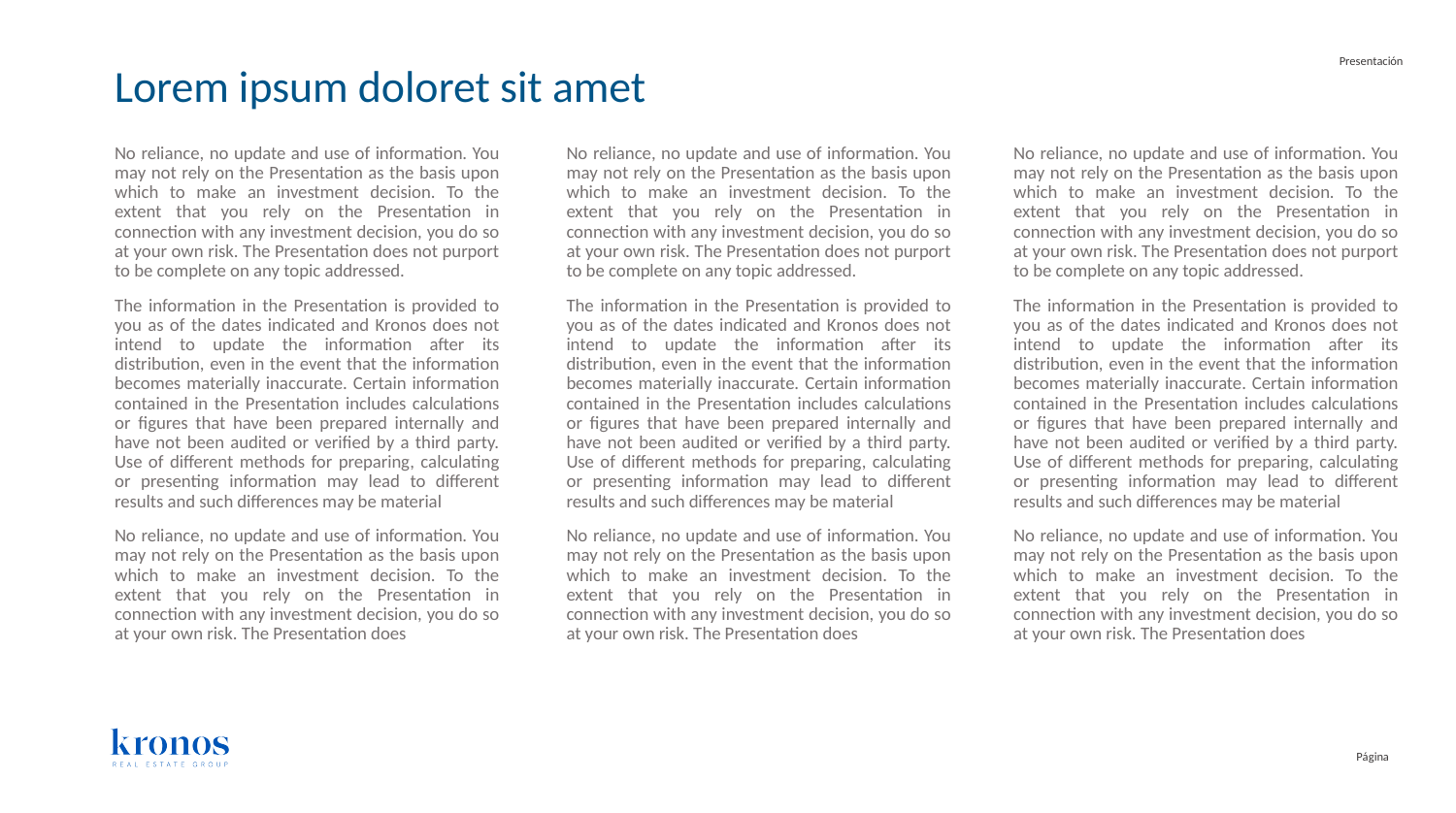

# Lorem ipsum doloret sit amet
No reliance, no update and use of information. You may not rely on the Presentation as the basis upon which to make an investment decision. To the extent that you rely on the Presentation in connection with any investment decision, you do so at your own risk. The Presentation does not purport to be complete on any topic addressed.
The information in the Presentation is provided to you as of the dates indicated and Kronos does not intend to update the information after its distribution, even in the event that the information becomes materially inaccurate. Certain information contained in the Presentation includes calculations or figures that have been prepared internally and have not been audited or verified by a third party. Use of different methods for preparing, calculating or presenting information may lead to different results and such differences may be material
No reliance, no update and use of information. You may not rely on the Presentation as the basis upon which to make an investment decision. To the extent that you rely on the Presentation in connection with any investment decision, you do so at your own risk. The Presentation does
No reliance, no update and use of information. You may not rely on the Presentation as the basis upon which to make an investment decision. To the extent that you rely on the Presentation in connection with any investment decision, you do so at your own risk. The Presentation does not purport to be complete on any topic addressed.
The information in the Presentation is provided to you as of the dates indicated and Kronos does not intend to update the information after its distribution, even in the event that the information becomes materially inaccurate. Certain information contained in the Presentation includes calculations or figures that have been prepared internally and have not been audited or verified by a third party. Use of different methods for preparing, calculating or presenting information may lead to different results and such differences may be material
No reliance, no update and use of information. You may not rely on the Presentation as the basis upon which to make an investment decision. To the extent that you rely on the Presentation in connection with any investment decision, you do so at your own risk. The Presentation does
No reliance, no update and use of information. You may not rely on the Presentation as the basis upon which to make an investment decision. To the extent that you rely on the Presentation in connection with any investment decision, you do so at your own risk. The Presentation does not purport to be complete on any topic addressed.
The information in the Presentation is provided to you as of the dates indicated and Kronos does not intend to update the information after its distribution, even in the event that the information becomes materially inaccurate. Certain information contained in the Presentation includes calculations or figures that have been prepared internally and have not been audited or verified by a third party. Use of different methods for preparing, calculating or presenting information may lead to different results and such differences may be material
No reliance, no update and use of information. You may not rely on the Presentation as the basis upon which to make an investment decision. To the extent that you rely on the Presentation in connection with any investment decision, you do so at your own risk. The Presentation does